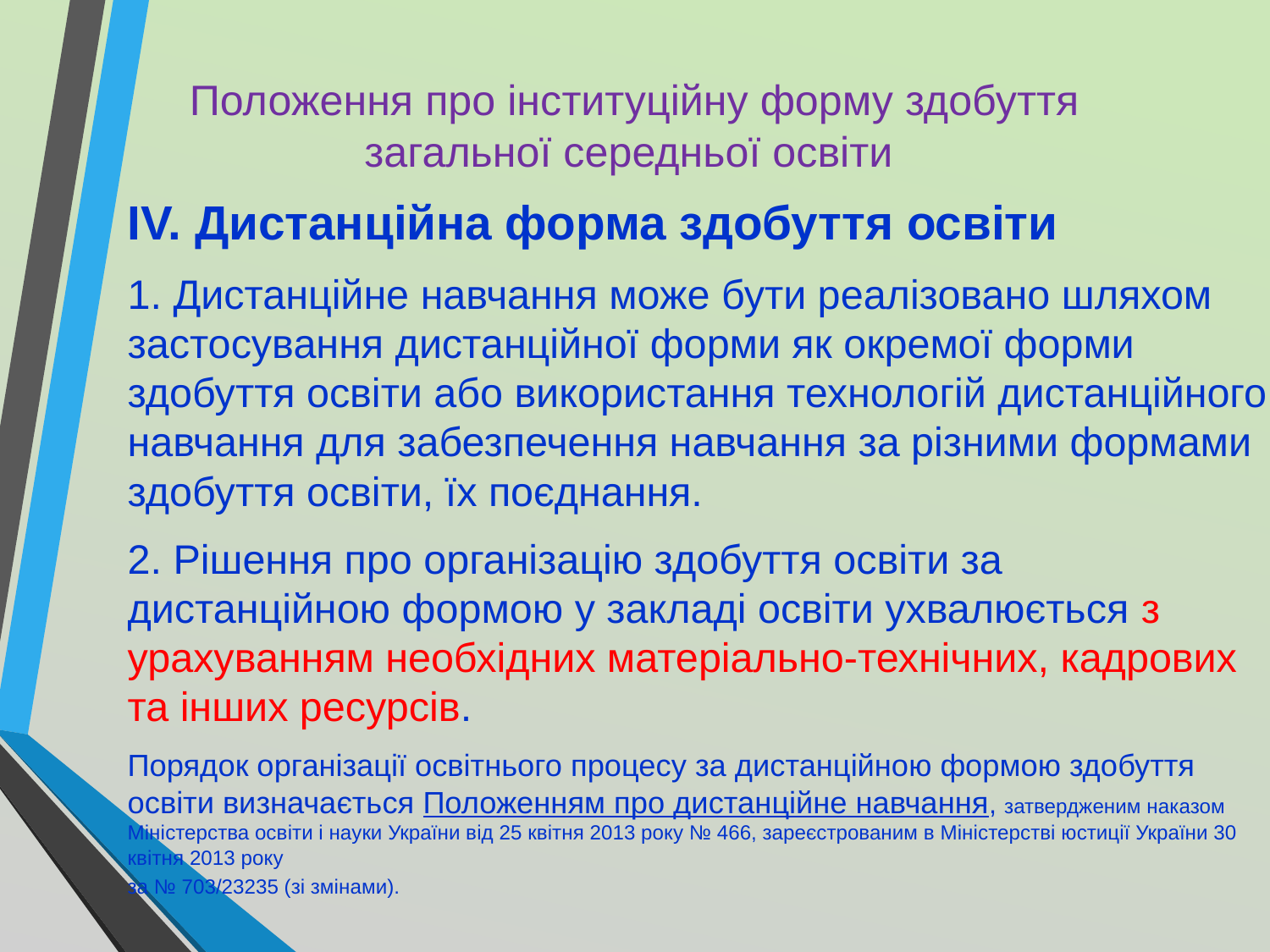

# Положення про інституційну форму здобуття загальної середньої освіти
IV. Дистанційна форма здобуття освіти
1. Дистанційне навчання може бути реалізовано шляхом застосування дистанційної форми як окремої форми здобуття освіти або використання технологій дистанційного навчання для забезпечення навчання за різними формами здобуття освіти, їх поєднання.
2. Рішення про організацію здобуття освіти за дистанційною формою у закладі освіти ухвалюється з урахуванням необхідних матеріально-технічних, кадрових та інших ресурсів.
Порядок організації освітнього процесу за дистанційною формою здобуття освіти визначається Положенням про дистанційне навчання, затвердженим наказом Міністерства освіти і науки України від 25 квітня 2013 року № 466, зареєстрованим в Міністерстві юстиції України 30 квітня 2013 року
за № 703/23235 (зі змінами).